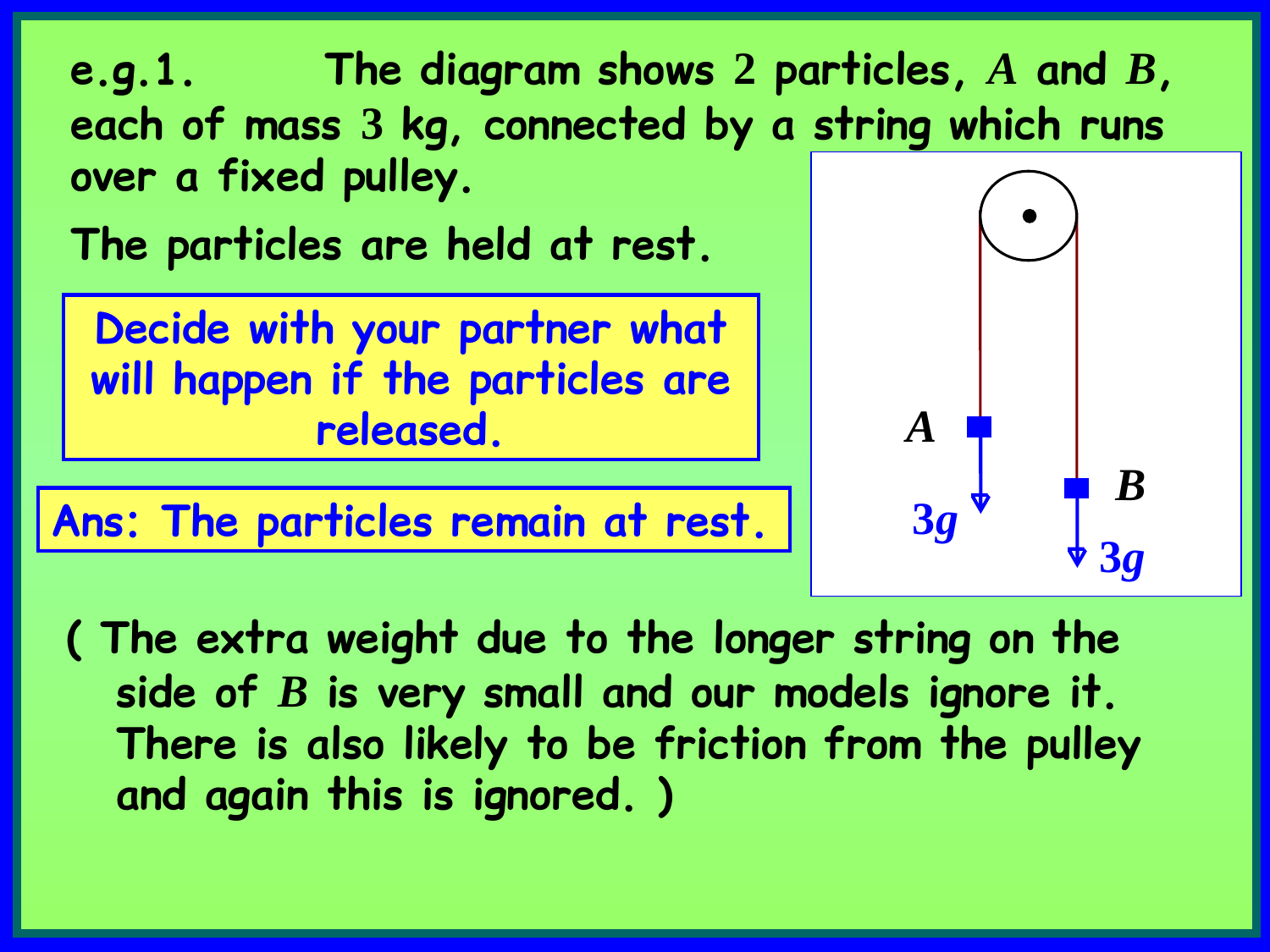

e.g.1.	The diagram shows 2 particles, A and B, each of mass 3 kg, connected by a string which runs over a fixed pulley.

A

B

3g
3g
The particles are held at rest.
Decide with your partner what will happen if the particles are released.
Ans: The particles remain at rest.
( The extra weight due to the longer string on the side of B is very small and our models ignore it.  There is also likely to be friction from the pulley and again this is ignored. )